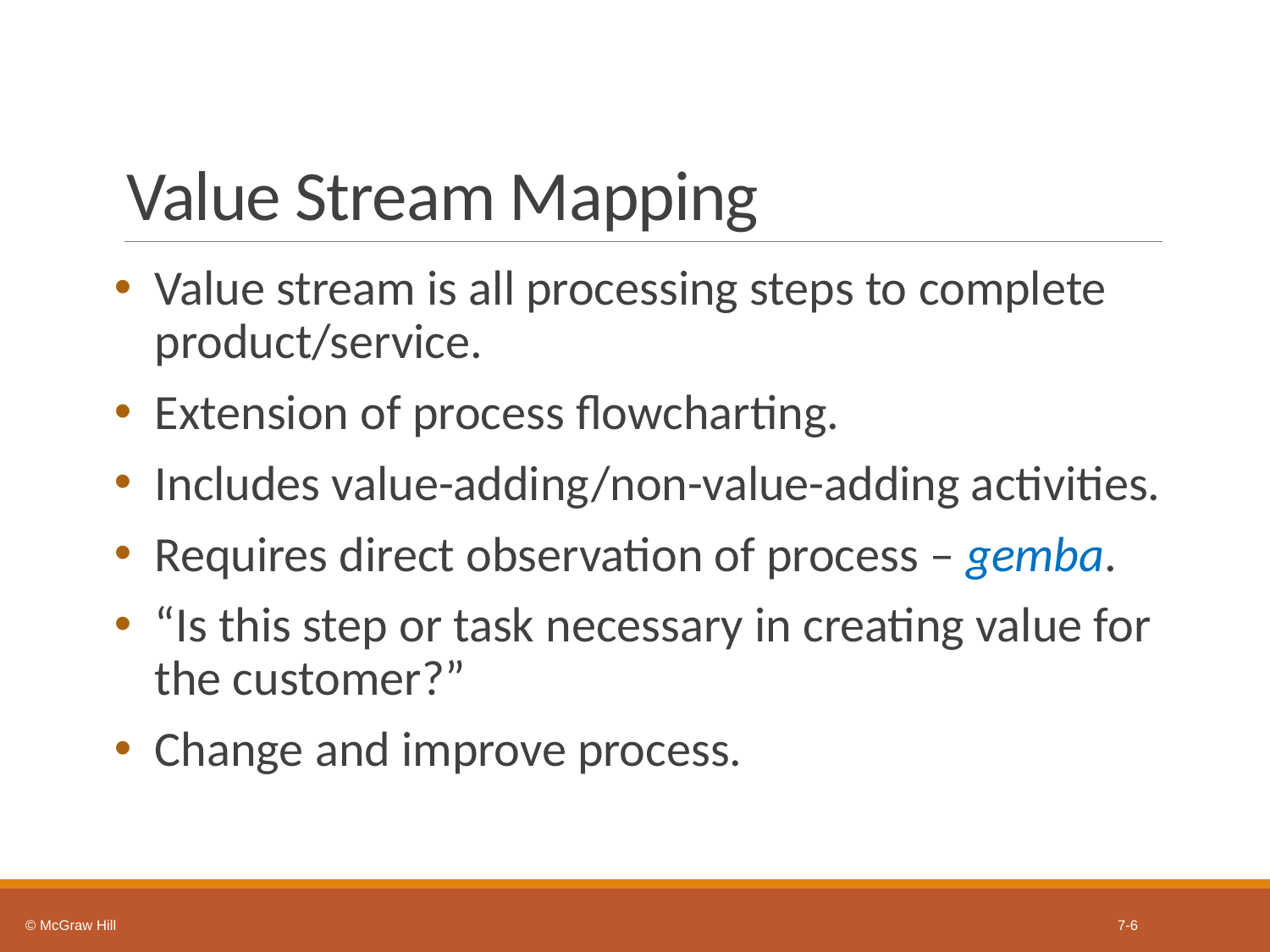

# Value Stream Mapping
Value stream is all processing steps to complete product/service.
Extension of process flowcharting.
Includes value-adding/non-value-adding activities.
Requires direct observation of process – gemba.
“Is this step or task necessary in creating value for the customer?”
Change and improve process.